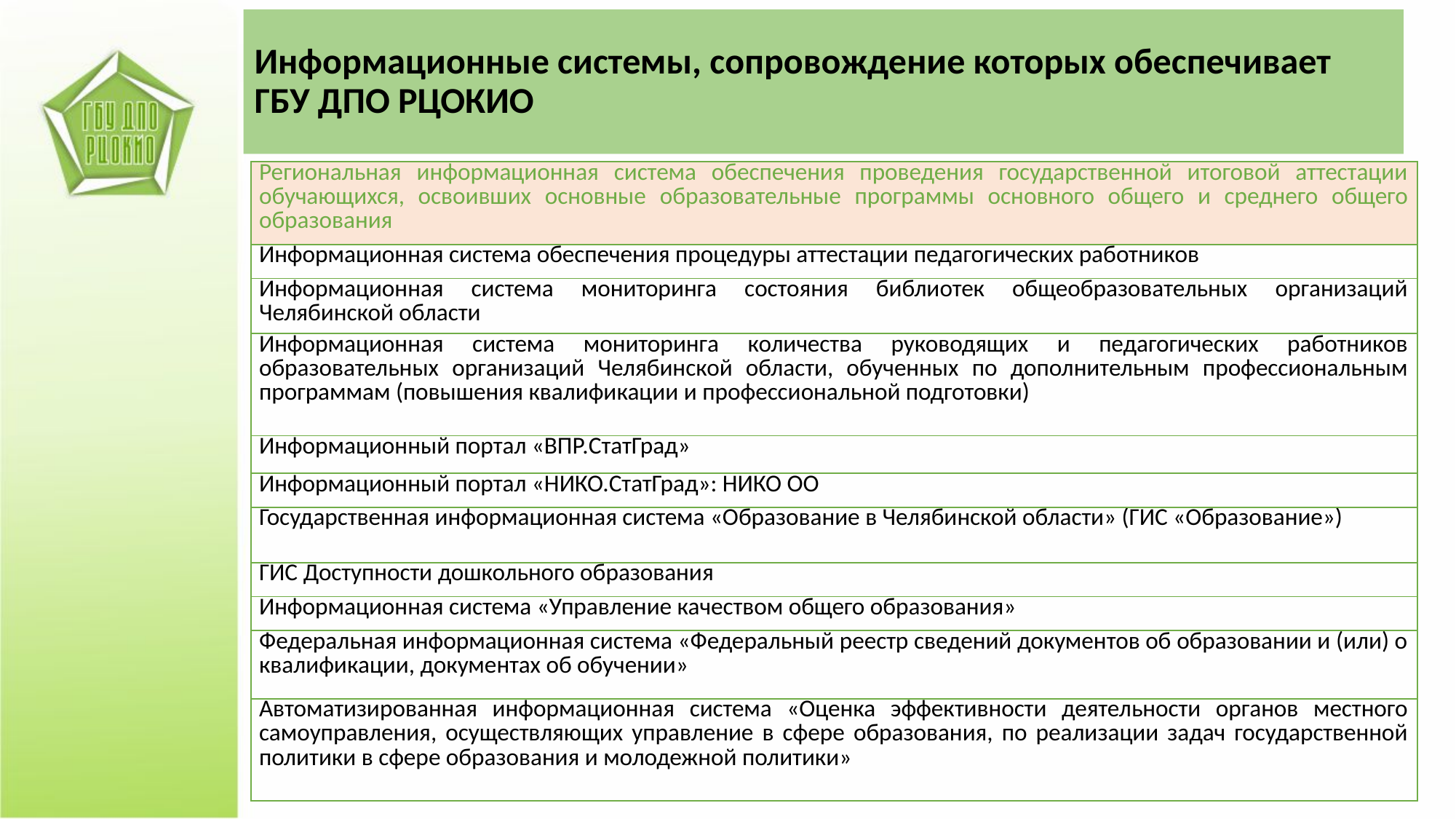

# Информационные системы, сопровождение которых обеспечивает ГБУ ДПО РЦОКИО
| Региональная информационная система обеспечения проведения государственной итоговой аттестации обучающихся, освоивших основные образовательные программы основного общего и среднего общего образования |
| --- |
| Информационная система обеспечения процедуры аттестации педагогических работников |
| Информационная система мониторинга состояния библиотек общеобразовательных организаций Челябинской области |
| Информационная система мониторинга количества руководящих и педагогических работников образовательных организаций Челябинской области, обученных по дополнительным профессиональным программам (повышения квалификации и профессиональной подготовки) |
| Информационный портал «ВПР.СтатГрад» |
| Информационный портал «НИКО.СтатГрад»: НИКО ОО |
| Государственная информационная система «Образование в Челябинской области» (ГИС «Образование») |
| ГИС Доступности дошкольного образования |
| Информационная система «Управление качеством общего образования» |
| Федеральная информационная система «Федеральный реестр сведений документов об образовании и (или) о квалификации, документах об обучении» |
| Автоматизированная информационная система «Оценка эффективности деятельности органов местного самоуправления, осуществляющих управление в сфере образования, по реализации задач государственной политики в сфере образования и молодежной политики» |